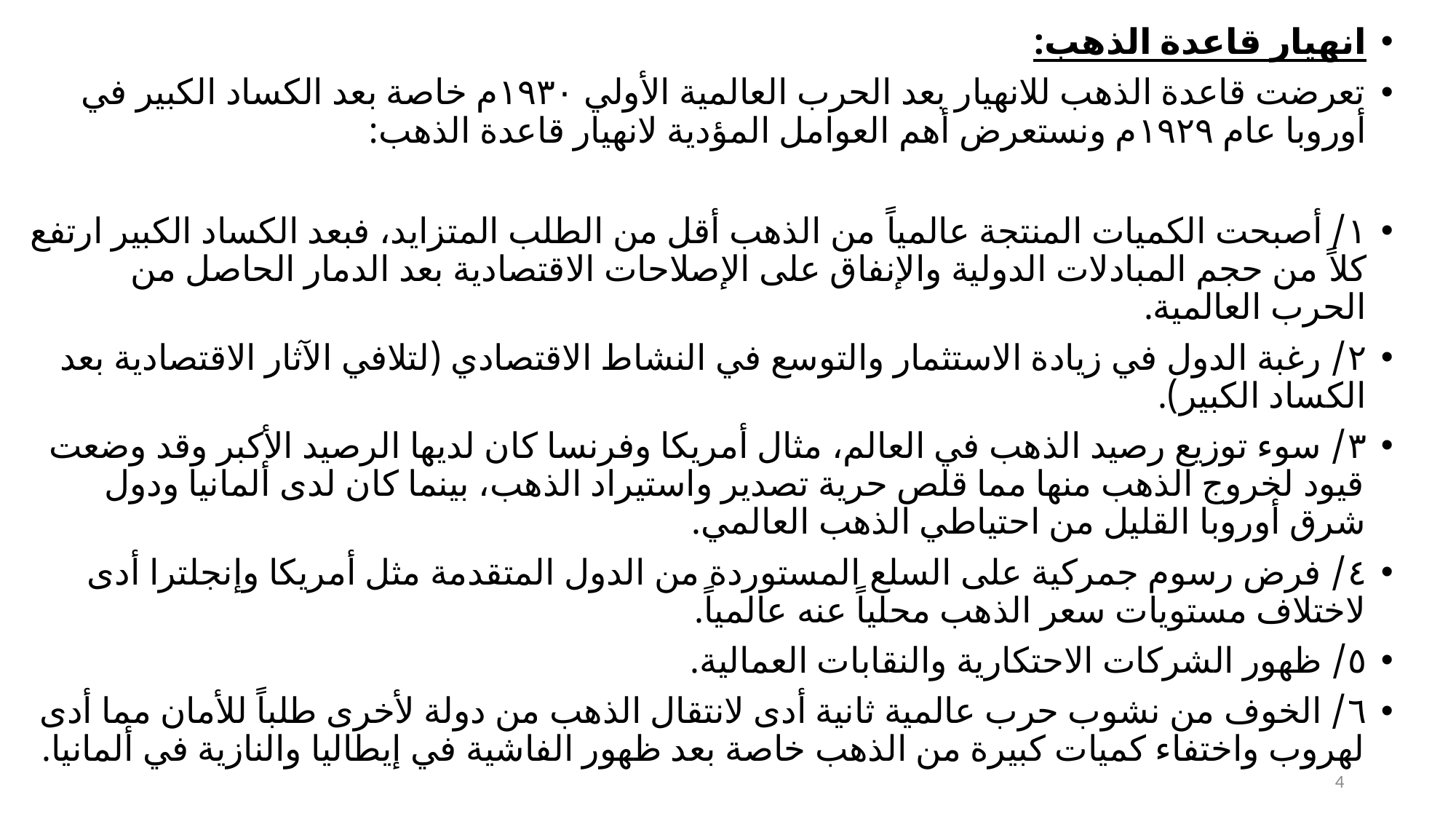

انهيار قاعدة الذهب:
تعرضت قاعدة الذهب للانهيار بعد الحرب العالمية الأولي ١٩٣٠م خاصة بعد الكساد الكبير في أوروبا عام ١٩٢٩م ونستعرض أهم العوامل المؤدية لانهيار قاعدة الذهب:

١/ أصبحت الكميات المنتجة عالمياً من الذهب أقل من الطلب المتزايد، فبعد الكساد الكبير ارتفع كلاً من حجم المبادلات الدولية والإنفاق على الإصلاحات الاقتصادية بعد الدمار الحاصل من الحرب العالمية.
٢/ رغبة الدول في زيادة الاستثمار والتوسع في النشاط الاقتصادي (لتلافي الآثار الاقتصادية بعد الكساد الكبير).
٣/ سوء توزيع رصيد الذهب في العالم، مثال أمريكا وفرنسا كان لديها الرصيد الأكبر وقد وضعت قيود لخروج الذهب منها مما قلص حرية تصدير واستيراد الذهب، بينما كان لدى ألمانيا ودول شرق أوروبا القليل من احتياطي الذهب العالمي.
٤/ فرض رسوم جمركية على السلع المستوردة من الدول المتقدمة مثل أمريكا وإنجلترا أدى لاختلاف مستويات سعر الذهب محلياً عنه عالمياً.
٥/ ظهور الشركات الاحتكارية والنقابات العمالية.
٦/ الخوف من نشوب حرب عالمية ثانية أدى لانتقال الذهب من دولة لأخرى طلباً للأمان مما أدى لهروب واختفاء كميات كبيرة من الذهب خاصة بعد ظهور الفاشية في إيطاليا والنازية في ألمانيا.
4